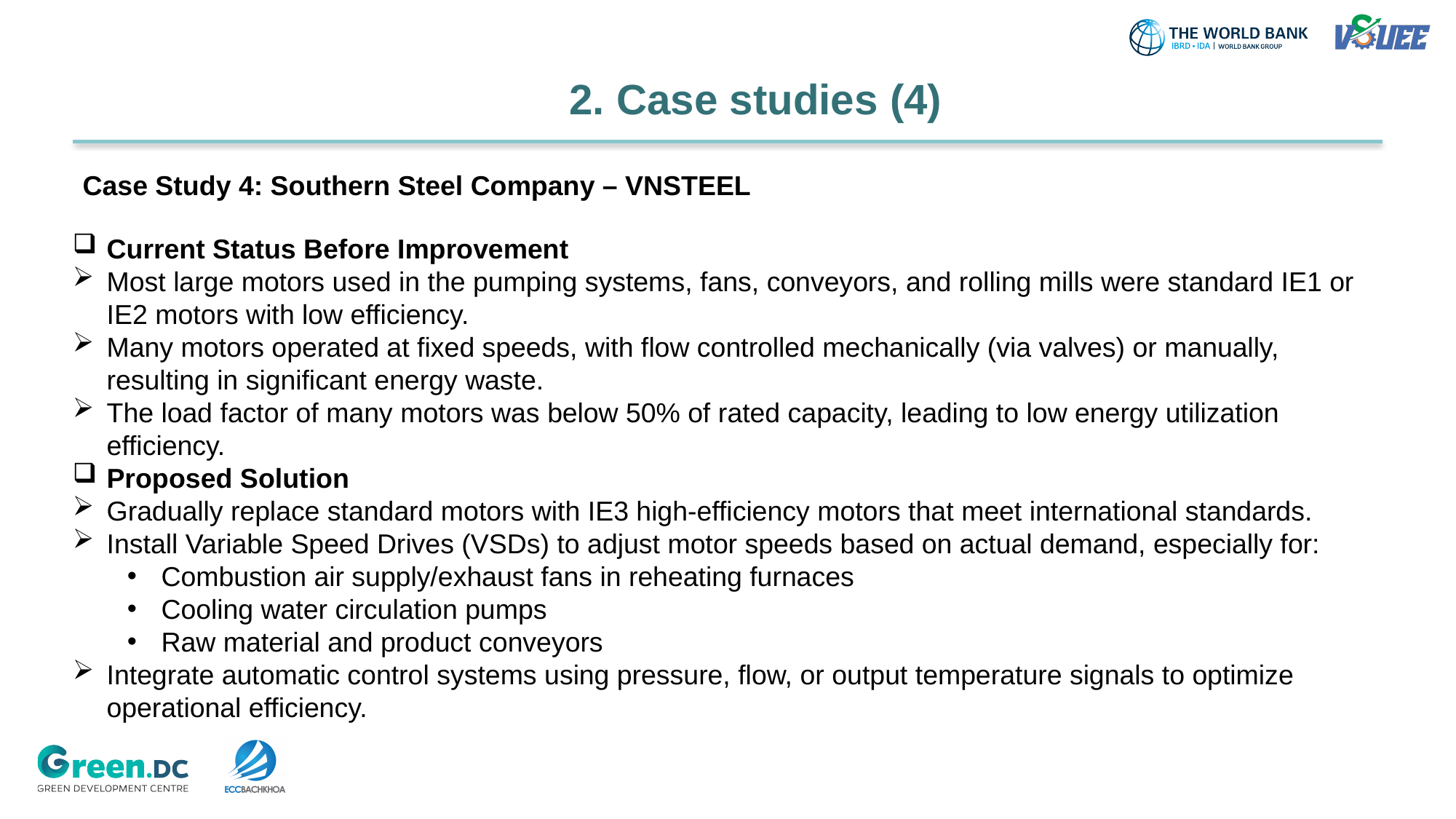

2. Case studies (4)
Case Study 4: Southern Steel Company – VNSTEEL
Current Status Before Improvement
Most large motors used in the pumping systems, fans, conveyors, and rolling mills were standard IE1 or IE2 motors with low efficiency.
Many motors operated at fixed speeds, with flow controlled mechanically (via valves) or manually, resulting in significant energy waste.
The load factor of many motors was below 50% of rated capacity, leading to low energy utilization efficiency.
Proposed Solution
Gradually replace standard motors with IE3 high-efficiency motors that meet international standards.
Install Variable Speed Drives (VSDs) to adjust motor speeds based on actual demand, especially for:
Combustion air supply/exhaust fans in reheating furnaces
Cooling water circulation pumps
Raw material and product conveyors
Integrate automatic control systems using pressure, flow, or output temperature signals to optimize operational efficiency.